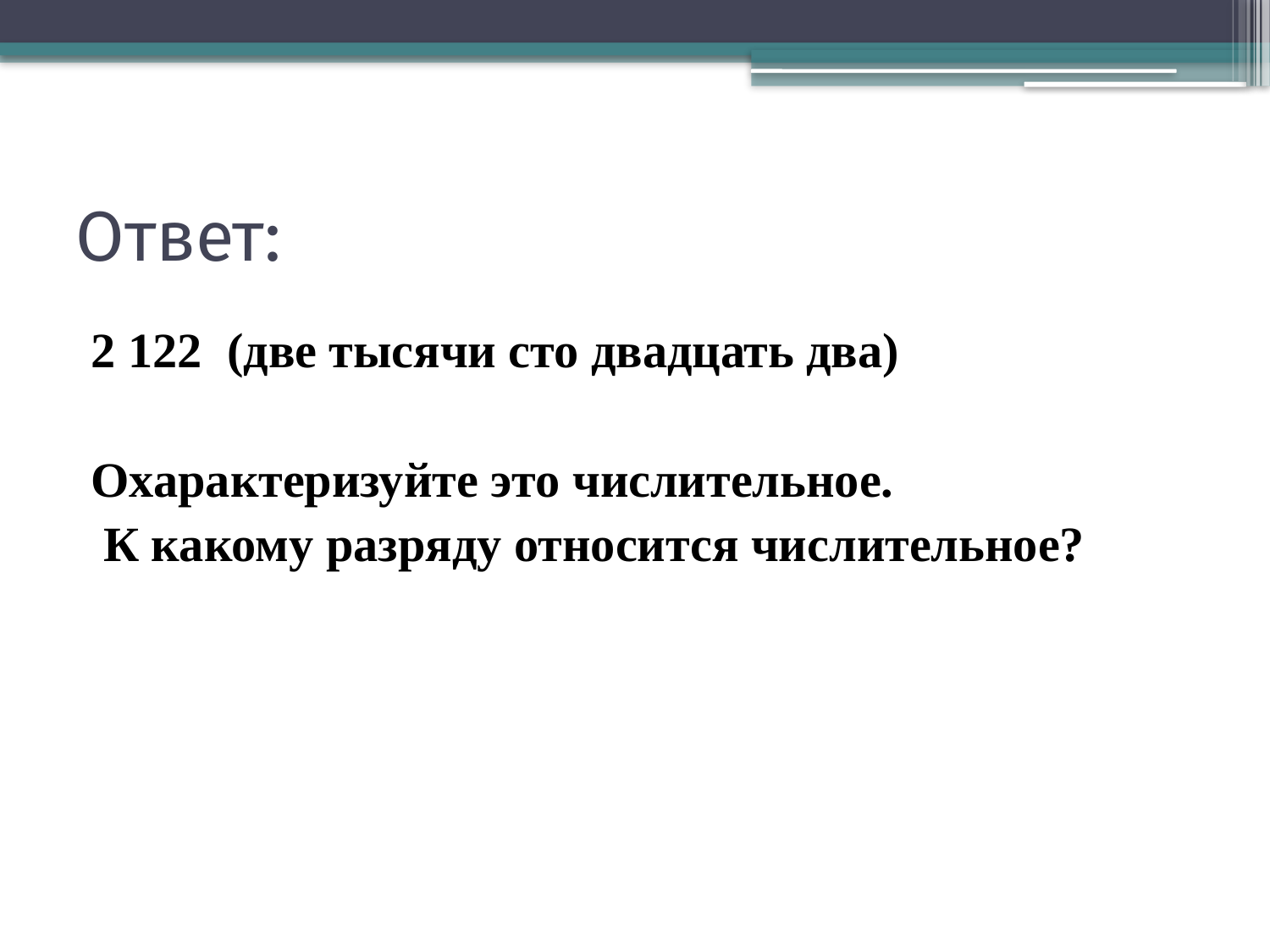

# Ответ:
2 122  (две тысячи сто двадцать два)

Охарактеризуйте это числительное.
 К какому разряду относится числительное?